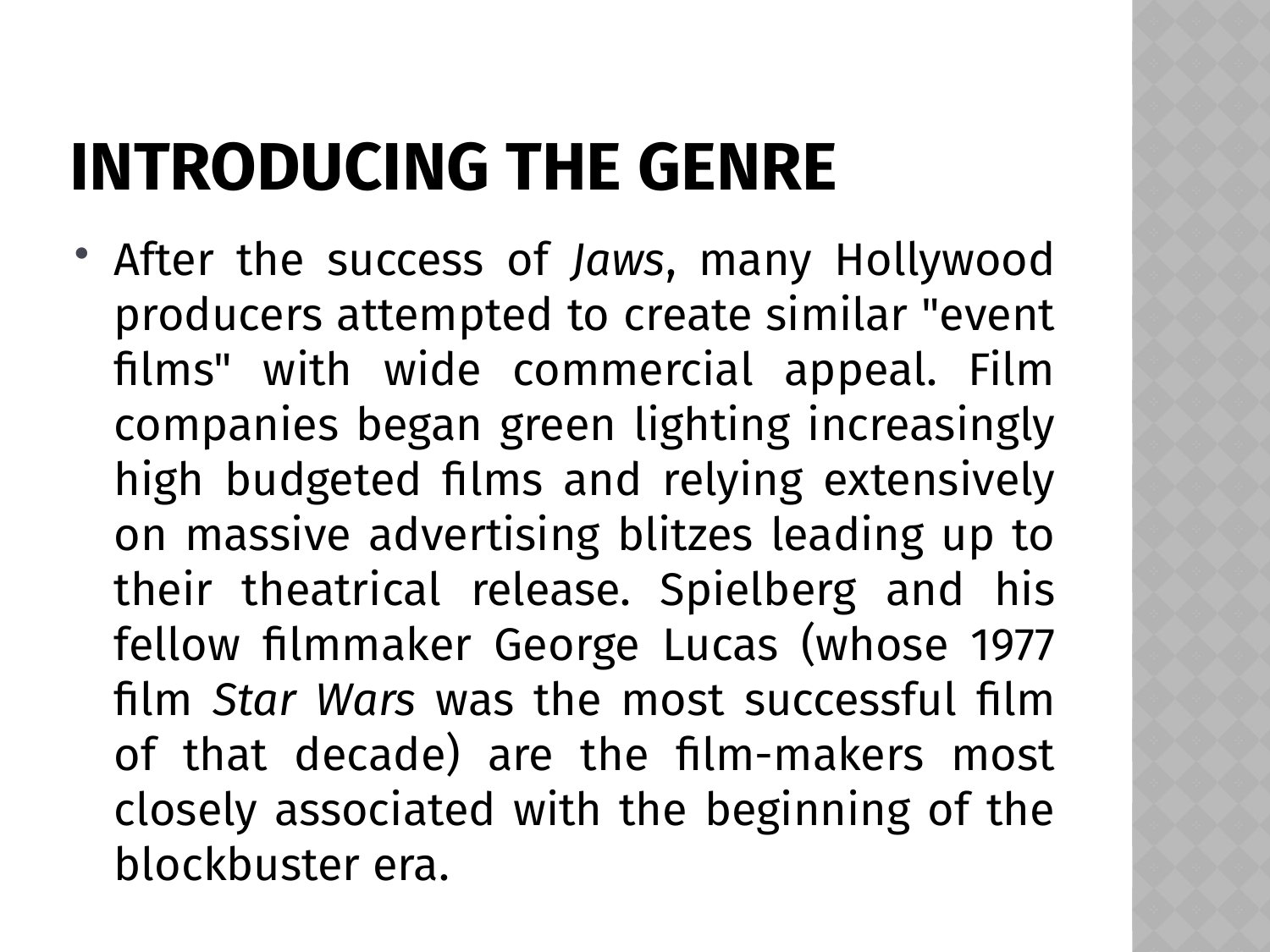

# Introducing the genre
After the success of Jaws, many Hollywood producers attempted to create similar "event films" with wide commercial appeal. Film companies began green lighting increasingly high budgeted films and relying extensively on massive advertising blitzes leading up to their theatrical release. Spielberg and his fellow filmmaker George Lucas (whose 1977 film Star Wars was the most successful film of that decade) are the film-makers most closely associated with the beginning of the blockbuster era.